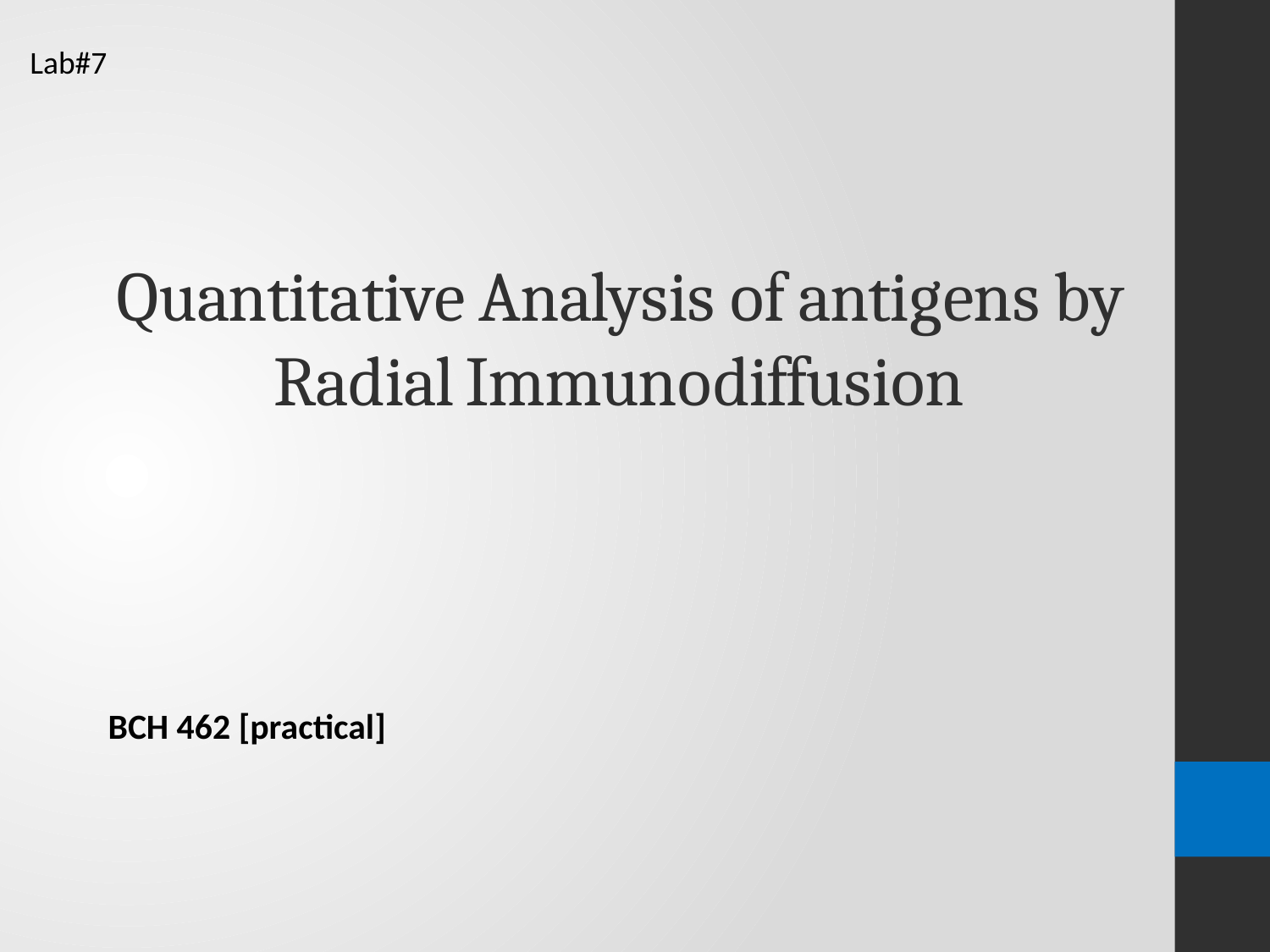

Lab#7
# Quantitative Analysis of antigens by Radial Immunodiffusion
BCH 462 [practical]